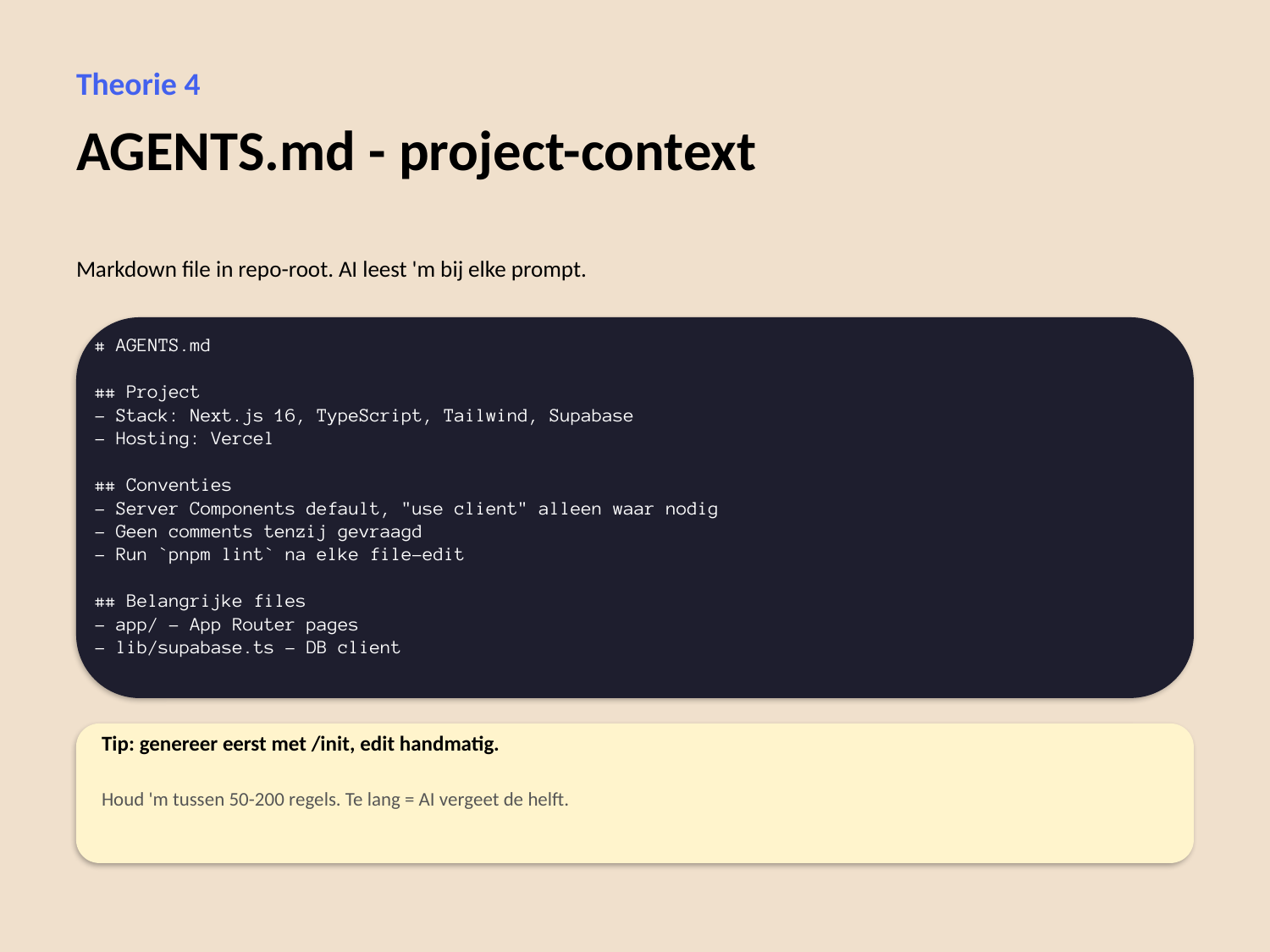

Theorie 4
AGENTS.md - project-context
Markdown file in repo-root. AI leest 'm bij elke prompt.

# AGENTS.md

## Project
- Stack: Next.js 16, TypeScript, Tailwind, Supabase
- Hosting: Vercel

## Conventies
- Server Components default, "use client" alleen waar nodig
- Geen comments tenzij gevraagd
- Run `pnpm lint` na elke file-edit

## Belangrijke files
- app/ - App Router pages
- lib/supabase.ts - DB client

Tip: genereer eerst met /init, edit handmatig.
Houd 'm tussen 50-200 regels. Te lang = AI vergeet de helft.